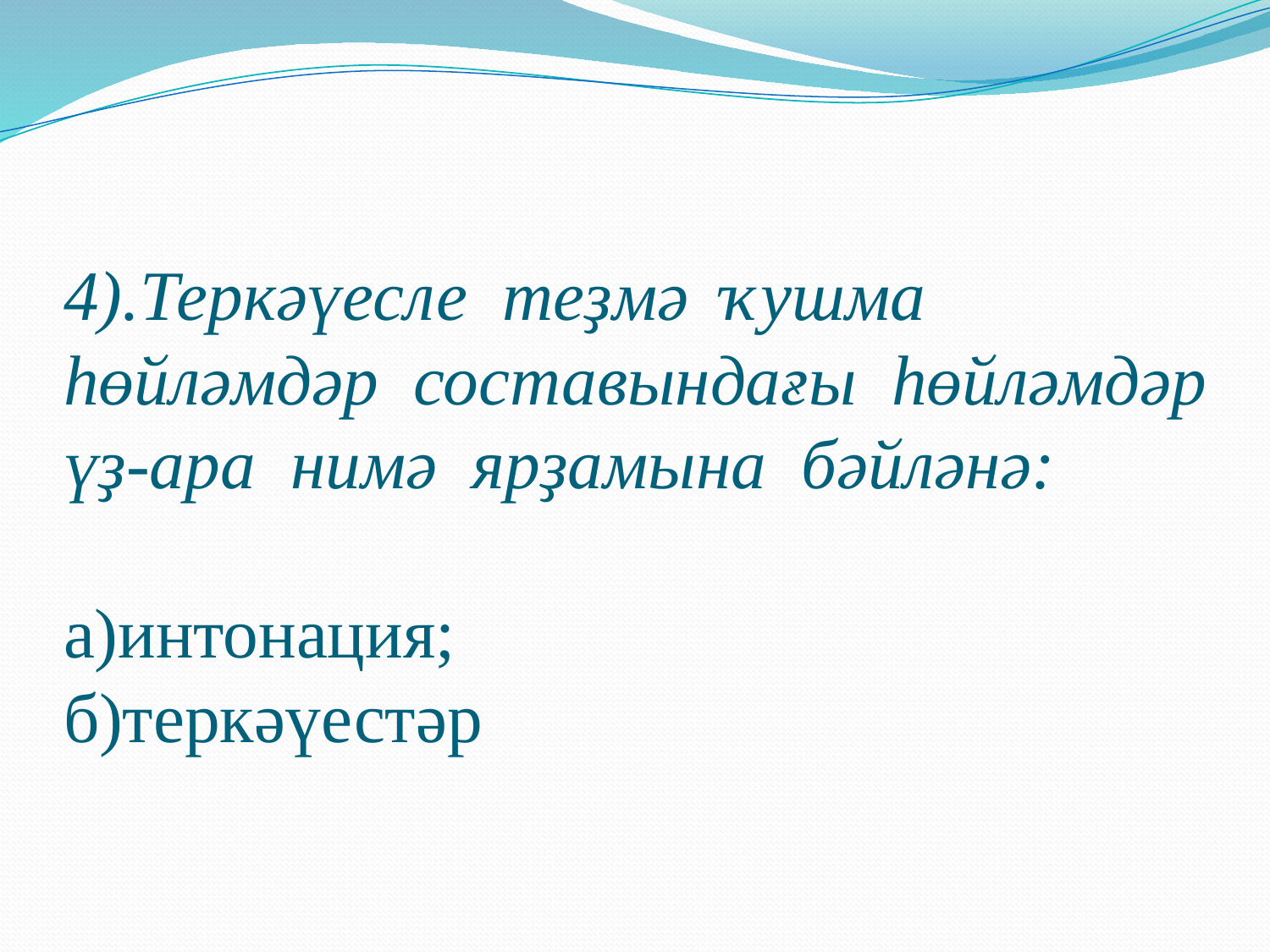

# 4).Теркәүесле  теҙмә  ҡушма  һөйләмдәр  составындағы  һөйләмдәр үҙ-ара  нимә  ярҙамына  бәйләнә: а)интонация; б)теркәүестәр